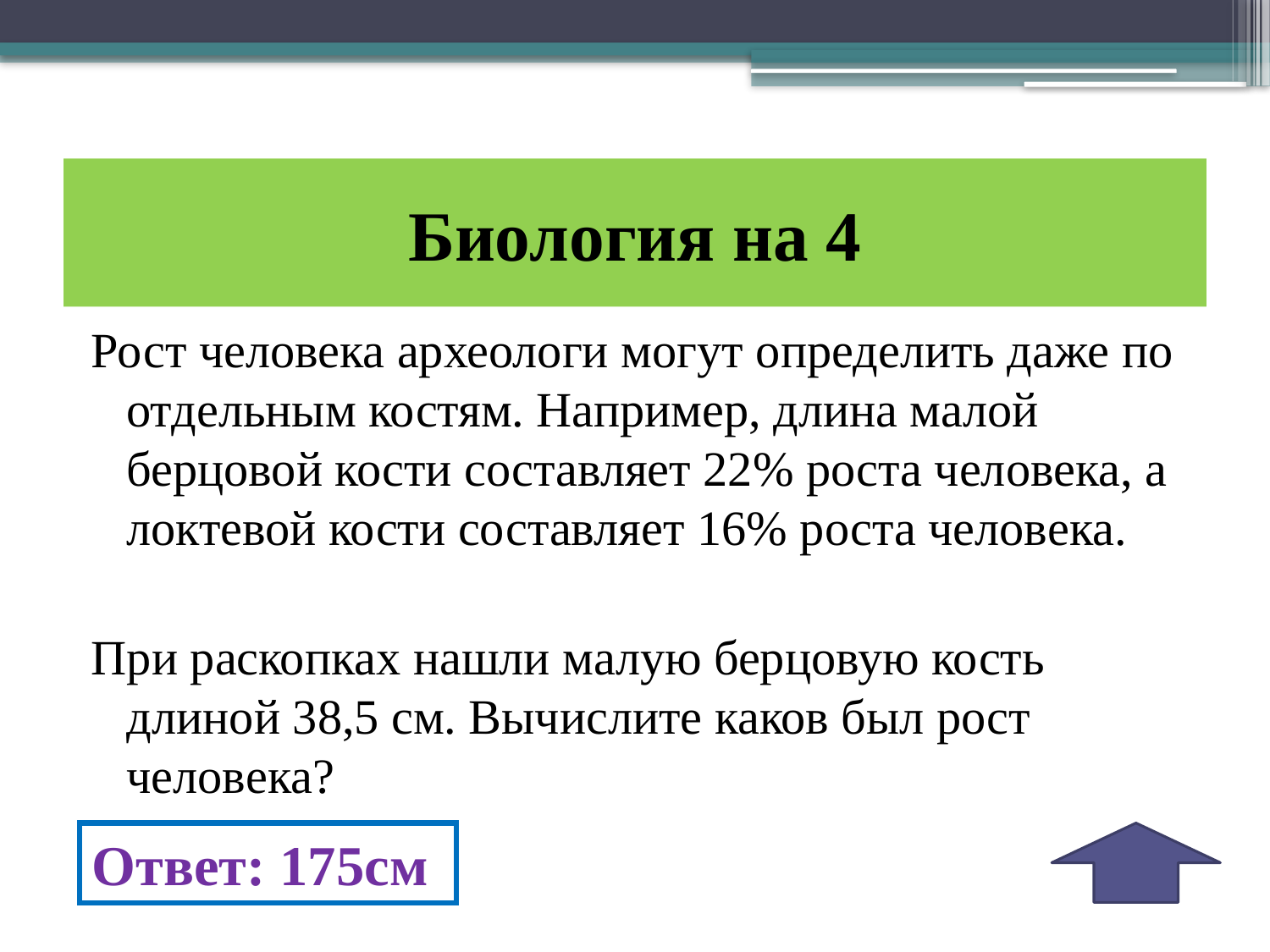

# Биология на 4
Рост человека археологи могут определить даже по отдельным костям. Например, длина малой берцовой кости составляет 22% роста человека, а локтевой кости составляет 16% роста человека.

При раскопках нашли малую берцовую кость длиной 38,5 см. Вычислите каков был рост человека?

Ответ: 175см